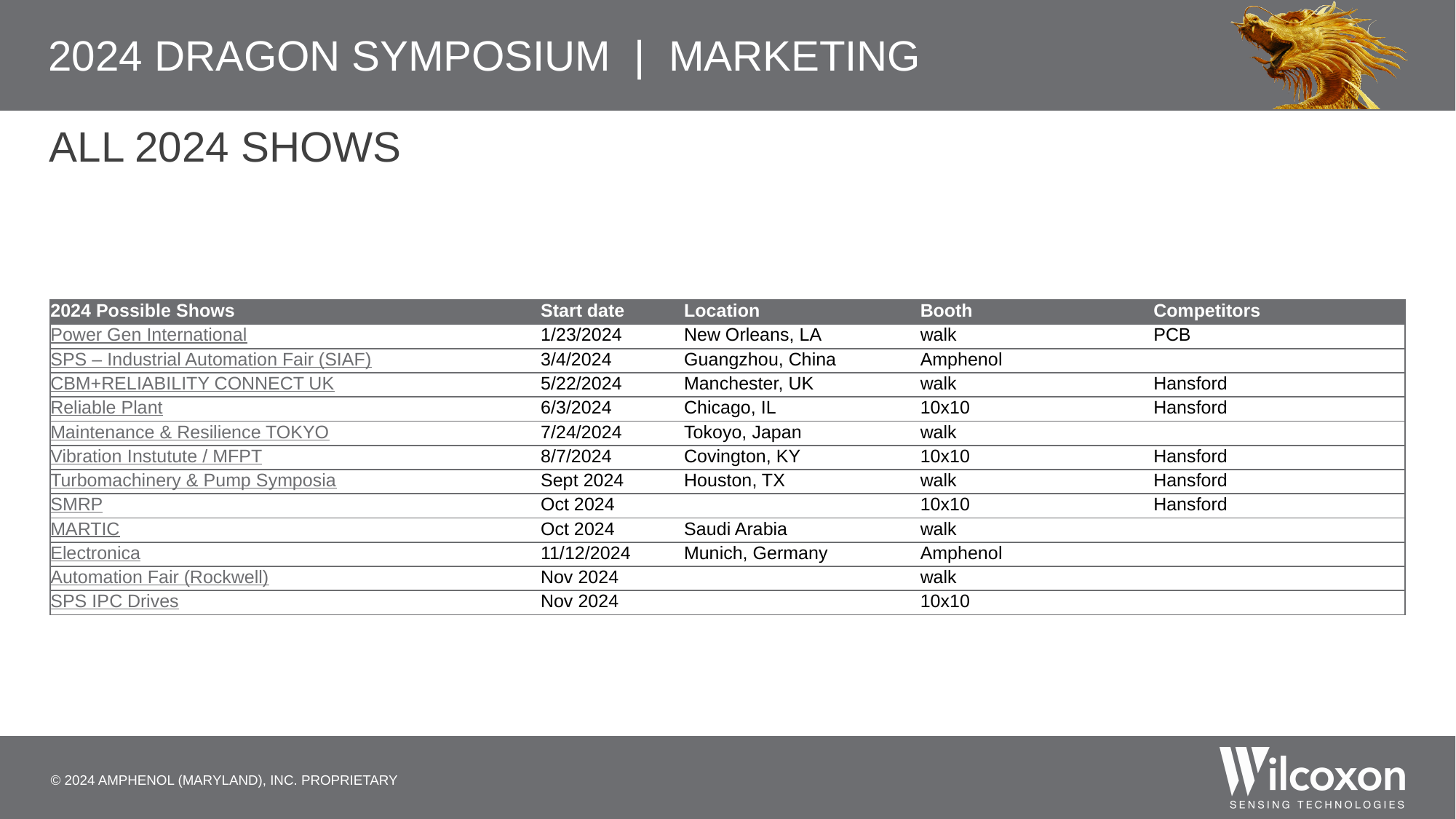

# All 2024 shows
| 2024 Possible Shows | Start date | Location | Booth | Competitors |
| --- | --- | --- | --- | --- |
| Power Gen International | 1/23/2024 | New Orleans, LA | walk | PCB |
| SPS – Industrial Automation Fair (SIAF) | 3/4/2024 | Guangzhou, China | Amphenol |  |
| CBM+RELIABILITY CONNECT UK | 5/22/2024 | Manchester, UK | walk | Hansford |
| Reliable Plant | 6/3/2024 | Chicago, IL | 10x10 | Hansford |
| Maintenance & Resilience TOKYO | 7/24/2024 | Tokoyo, Japan | walk |  |
| Vibration Instutute / MFPT | 8/7/2024 | Covington, KY | 10x10 | Hansford |
| Turbomachinery & Pump Symposia | Sept 2024 | Houston, TX | walk | Hansford |
| SMRP | Oct 2024 |  | 10x10 | Hansford |
| MARTIC | Oct 2024 | Saudi Arabia | walk |  |
| Electronica | 11/12/2024 | Munich, Germany | Amphenol |  |
| Automation Fair (Rockwell) | Nov 2024 |  | walk |  |
| SPS IPC Drives | Nov 2024 |  | 10x10 |  |
© 2024 Amphenol (Maryland), Inc. Proprietary